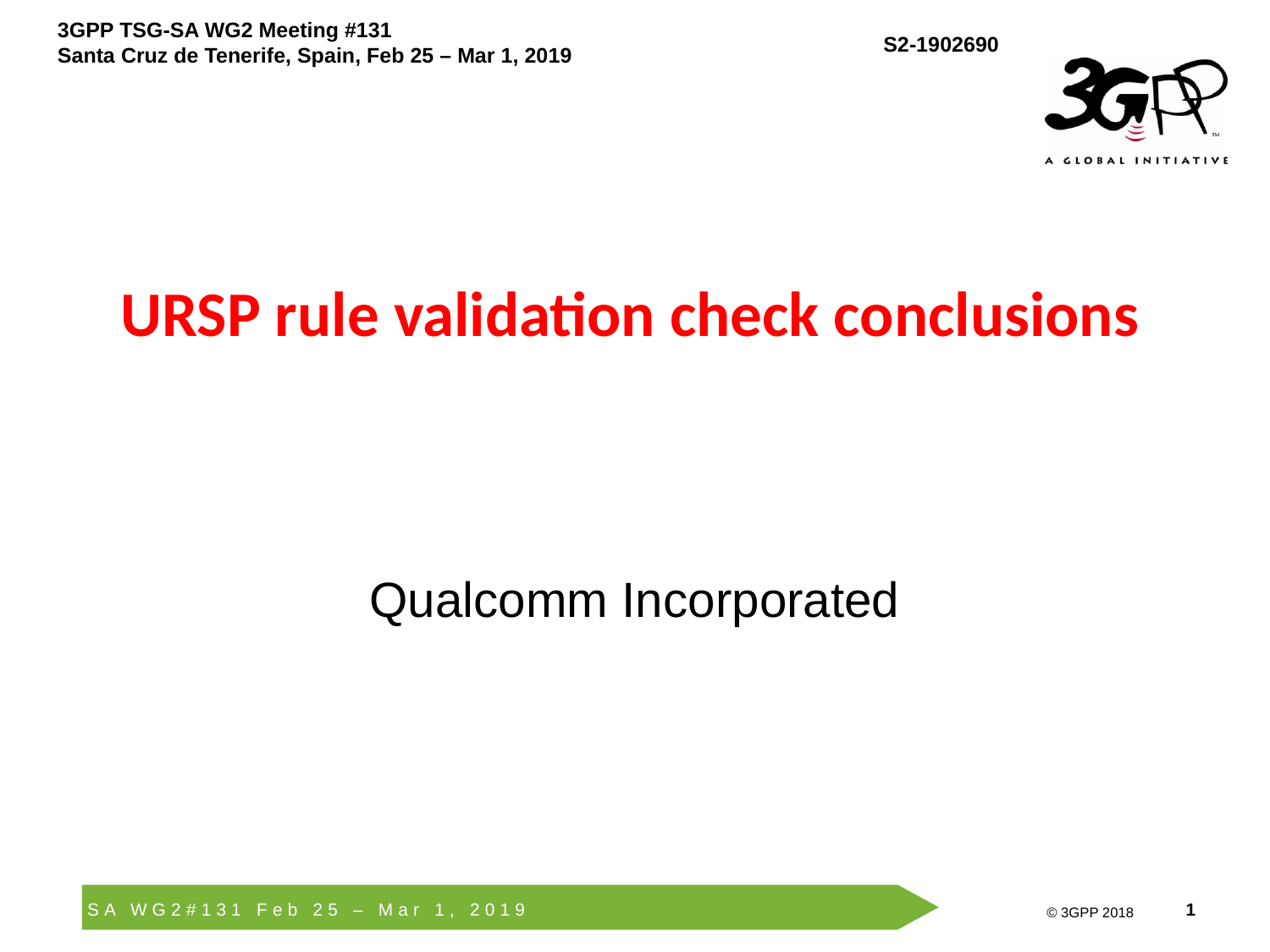

# URSP rule validation check conclusions
Qualcomm Incorporated